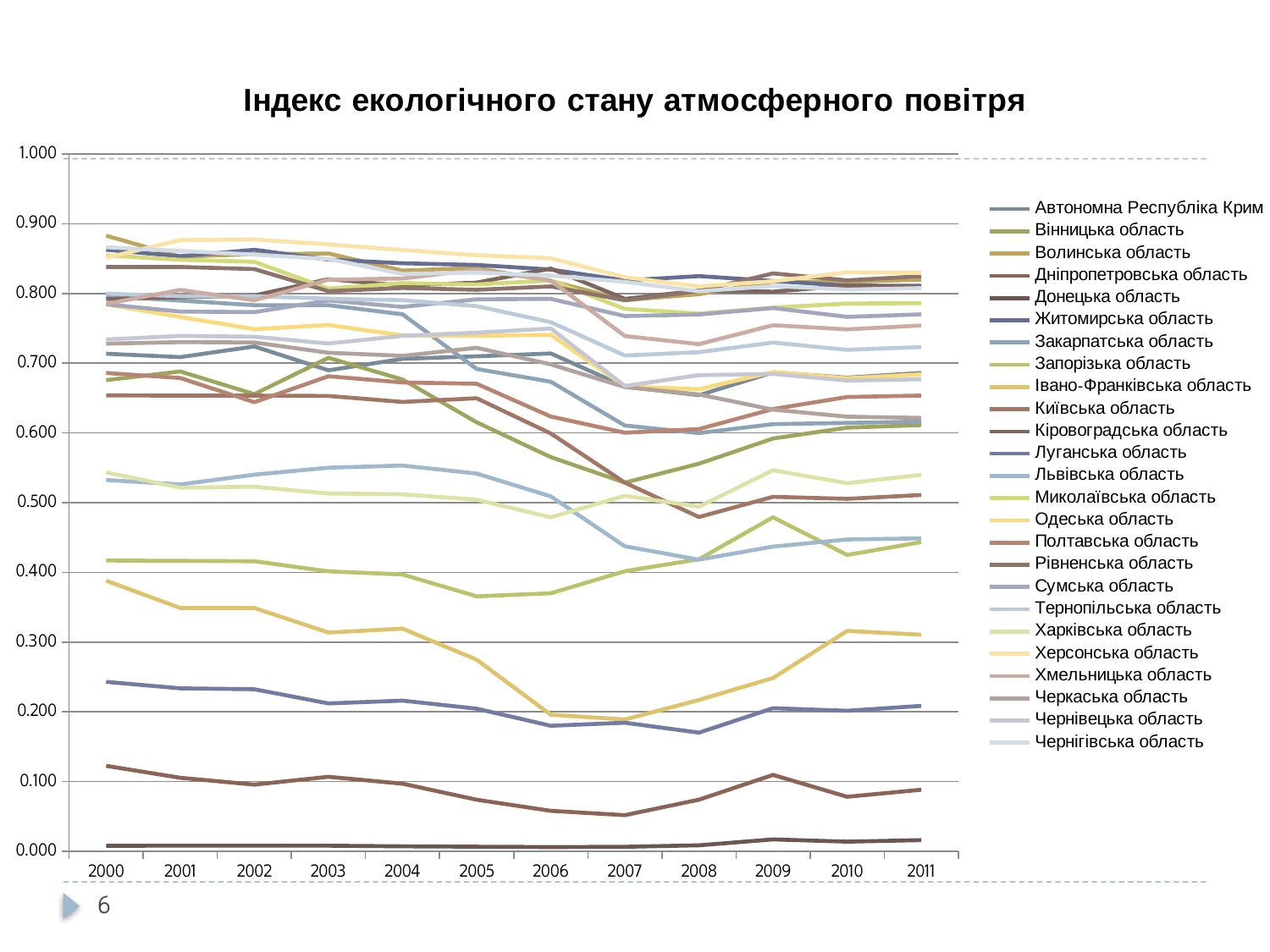

### Chart: Індекс екологічного стану атмосферного повітря

| Category | Автономна Республіка Крим | Вінницька область | Волинська область | Дніпропетровська область | Донецька область | Житомирська область | Закарпатська область | Запорізька область | Івано-Франківська область | Київська область | Кіровоградська область | Луганська область | Львівська область | Миколаївська область | Одеська область | Полтавська область | Рівненська область | Сумська область | Тернопільська область | Харківська область | Херсонська область | Хмельницька область | Черкаська область | Чернівецька область | Чернігівська область |
|---|---|---|---|---|---|---|---|---|---|---|---|---|---|---|---|---|---|---|---|---|---|---|---|---|---|
| 2000.0 | 0.713541027976585 | 0.675665591673185 | 0.882803989688495 | 0.122529633344171 | 0.00798935430111813 | 0.86260154463217 | 0.796395858397191 | 0.417002718623337 | 0.388074684092176 | 0.653835218343816 | 0.791949694688734 | 0.242979961499261 | 0.532421315557674 | 0.854477718508715 | 0.784237090028998 | 0.685986821213769 | 0.837933476839859 | 0.784465973807117 | 0.799764585504137 | 0.543427003914527 | 0.851153930811418 | 0.785009323889046 | 0.727950759508984 | 0.733981825794465 | 0.866276653514707 |
| 2001.0 | 0.708678598152796 | 0.688151227874999 | 0.85269244020543 | 0.105421292887743 | 0.00802705510591827 | 0.853367736244424 | 0.789741750846363 | 0.416455917737216 | 0.348945228928678 | 0.653420701242534 | 0.794481106762208 | 0.233678672615623 | 0.526023032719598 | 0.848301837488319 | 0.766308432249574 | 0.678706773234025 | 0.837933476839859 | 0.773970377239444 | 0.796058926398725 | 0.521428440767949 | 0.876483617694841 | 0.80507783508615 | 0.730188631183205 | 0.739173876703424 | 0.860966270750738 |
| 2002.0 | 0.723959998043643 | 0.655592911817543 | 0.856323669202909 | 0.0956347527318819 | 0.00802705510591827 | 0.86260154463217 | 0.783143240203568 | 0.415909833851718 | 0.348945228928678 | 0.653420701242534 | 0.79702061031817 | 0.232432562339242 | 0.540131465799622 | 0.845353289655611 | 0.748789646400283 | 0.644088091407351 | 0.834957676485867 | 0.773275684559097 | 0.796058926398725 | 0.522732369679493 | 0.877362789918888 | 0.790183965989334 | 0.72969073256967 | 0.737872430871868 | 0.855688441288289 |
| 2003.0 | 0.689746608170159 | 0.707694634915507 | 0.857233890095852 | 0.106892015822632 | 0.00806493381629491 | 0.848483522325337 | 0.783143240203568 | 0.401433188859949 | 0.313761185110354 | 0.653006446935949 | 0.820482558793157 | 0.21206687318421 | 0.550106077876058 | 0.80700477531213 | 0.754745883871775 | 0.681237507966232 | 0.803198879166068 | 0.789885232130513 | 0.792370437232636 | 0.5130900685969 | 0.870354030342368 | 0.819685343187825 | 0.71491060855624 | 0.728184348340187 | 0.849397735403055 |
| 2004.0 | 0.706163243933442 | 0.676575886442443 | 0.832699246844496 | 0.0969906155859273 | 0.00717235822950806 | 0.843223831536587 | 0.770111155413195 | 0.39703294635519 | 0.319273198536435 | 0.644449251996936 | 0.811251347134808 | 0.216072853757057 | 0.553170376784698 | 0.814769093220436 | 0.739864088512084 | 0.672337575424448 | 0.807783952506373 | 0.780717999058962 | 0.790328666396055 | 0.511926412289068 | 0.862319917939811 | 0.821387789620518 | 0.710535228030291 | 0.739173876703424 | 0.827834781094916 |
| 2005.0 | 0.709842550848812 | 0.615227631923951 | 0.836541521953554 | 0.0739789997256946 | 0.00666090316803478 | 0.840807290976949 | 0.691690105704796 | 0.365628508685675 | 0.274779971982001 | 0.649701853121751 | 0.815498929456184 | 0.204549588427424 | 0.541722244279592 | 0.812880001858822 | 0.739230634911024 | 0.670505040401377 | 0.805201637668767 | 0.791541990613899 | 0.781810523619165 | 0.504197698048379 | 0.854788350226394 | 0.833980913165091 | 0.722016575567685 | 0.743747040497664 | 0.829873426213607 |
| 2006.0 | 0.713931460595839 | 0.565348059381919 | 0.817795365937061 | 0.0580643062403755 | 0.00610655569747627 | 0.834197453903899 | 0.673365870751869 | 0.370068959211974 | 0.19576011807283 | 0.599198142272567 | 0.835616926400819 | 0.180059630850867 | 0.508946159589622 | 0.81856045659996 | 0.740656668897674 | 0.623489273904585 | 0.810086295094082 | 0.792253093313812 | 0.758758157019668 | 0.478978086161596 | 0.850514168668077 | 0.818552339667481 | 0.698283193359753 | 0.749668421132664 | 0.825616515872858 |
| 2007.0 | 0.666381031990357 | 0.528685302858054 | 0.790460840797699 | 0.0518101854118833 | 0.00651382442590357 | 0.818584226327967 | 0.61057496996858 | 0.401643936372766 | 0.189059160650839 | 0.528624613525673 | 0.792179489378809 | 0.184395251099638 | 0.437346403345806 | 0.777807997025119 | 0.666737629105671 | 0.600263629857845 | 0.790161249252104 | 0.767510774360638 | 0.710994164936797 | 0.509838477444397 | 0.823248184816915 | 0.738913359844182 | 0.665725279257797 | 0.66735621356455 | 0.81662012016339 |
| 2008.0 | 0.654101623208463 | 0.555838381057597 | 0.798903270657403 | 0.0740617024849413 | 0.00861671098984788 | 0.824873048350541 | 0.599743230901557 | 0.418757310676598 | 0.216988317064445 | 0.479316595316577 | 0.804221150391183 | 0.170138272971665 | 0.418199853972168 | 0.77106679700017 | 0.662610062928846 | 0.605499175505451 | 0.80348468224978 | 0.769811563002389 | 0.715779757968753 | 0.494223543288132 | 0.810147783882345 | 0.727252616476539 | 0.655139063436397 | 0.682821119023553 | 0.803039614257217 |
| 2009.0 | 0.686734725992869 | 0.591988218273071 | 0.816927021326764 | 0.109601010611701 | 0.0170599776846402 | 0.817801502294701 | 0.61262759427585 | 0.478977270007586 | 0.248533641902144 | 0.508371835417982 | 0.802589556746561 | 0.205261727487128 | 0.436917891399475 | 0.779615582849366 | 0.687322670544102 | 0.634255556537527 | 0.828742850207721 | 0.779083896025376 | 0.729577326612475 | 0.546520420847559 | 0.81749089334024 | 0.754404462984081 | 0.633387952904123 | 0.684628436376013 | 0.810616630168623 |
| 2010.0 | 0.679262434273643 | 0.607490566083365 | 0.816637778064675 | 0.0781944936374664 | 0.0138830536099096 | 0.811178493942954 | 0.614343384756119 | 0.424956725561881 | 0.31601921841686 | 0.505414402946886 | 0.811016020097959 | 0.2015100496802 | 0.447172868463639 | 0.785519298717605 | 0.678403057626882 | 0.651481566909029 | 0.818778676632969 | 0.76636296002256 | 0.719111717060758 | 0.52786090900652 | 0.830293719228922 | 0.748428187694377 | 0.62331595807828 | 0.675044381158355 | 0.805557384015264 |
| 2011.0 | 0.686046357407288 | 0.611264556188305 | 0.81972832662003 | 0.0883051530162327 | 0.0161005260436176 | 0.811113828704197 | 0.616236305070033 | 0.443334800592234 | 0.310563382528354 | 0.510892775437726 | 0.809331506130472 | 0.208552907216246 | 0.448709744904542 | 0.78597527815578 | 0.684043492431172 | 0.653613395687571 | 0.824674250578608 | 0.770003606433625 | 0.723142986402717 | 0.539901429615369 | 0.829392416953525 | 0.754013255368781 | 0.621476276684489 | 0.676930516266252 | 0.807661554541117 |
6